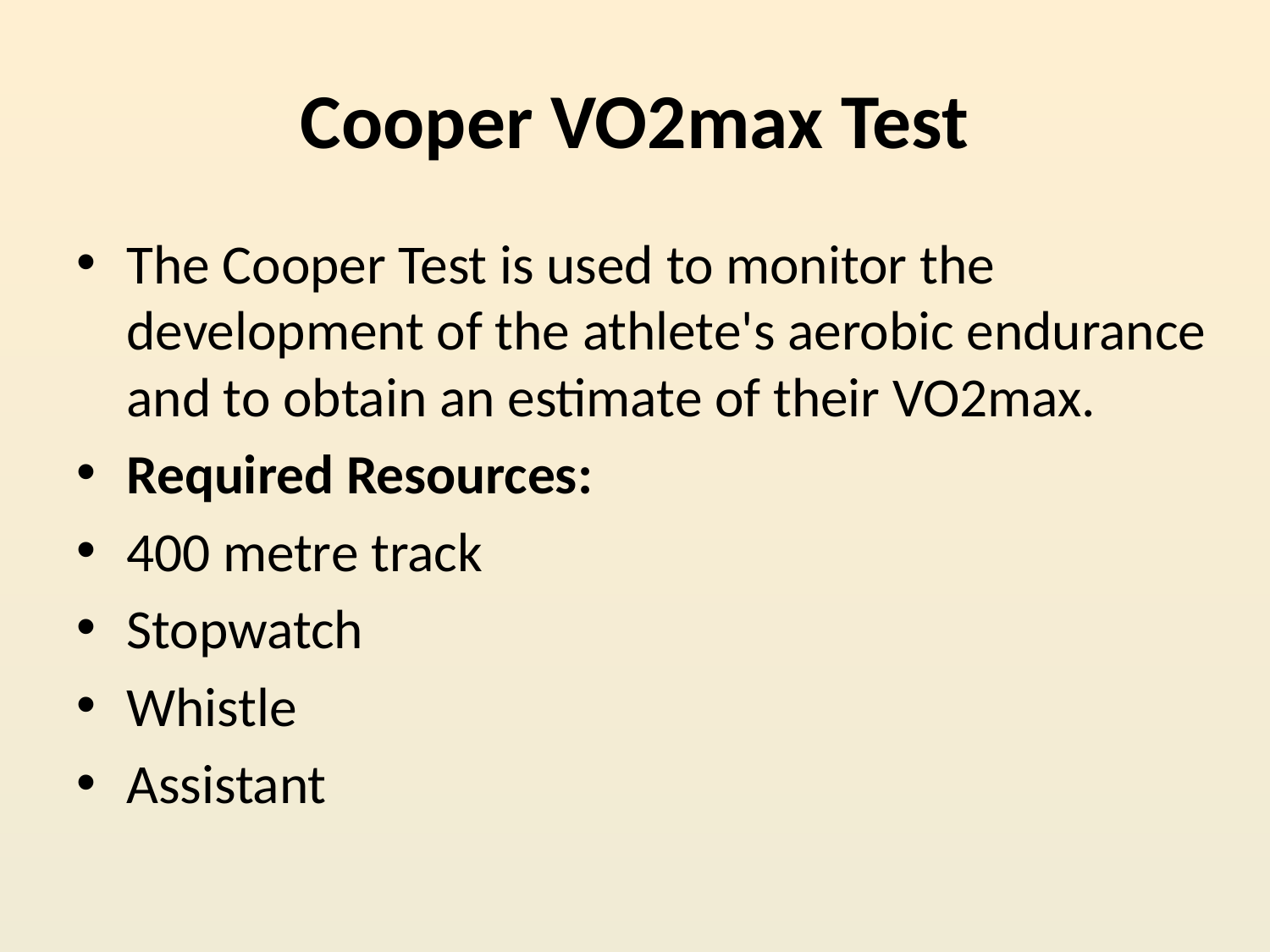

# Cooper VO2max Test
The Cooper Test is used to monitor the development of the athlete's aerobic endurance and to obtain an estimate of their VO2max.
Required Resources:
400 metre track
Stopwatch
Whistle
Assistant

21